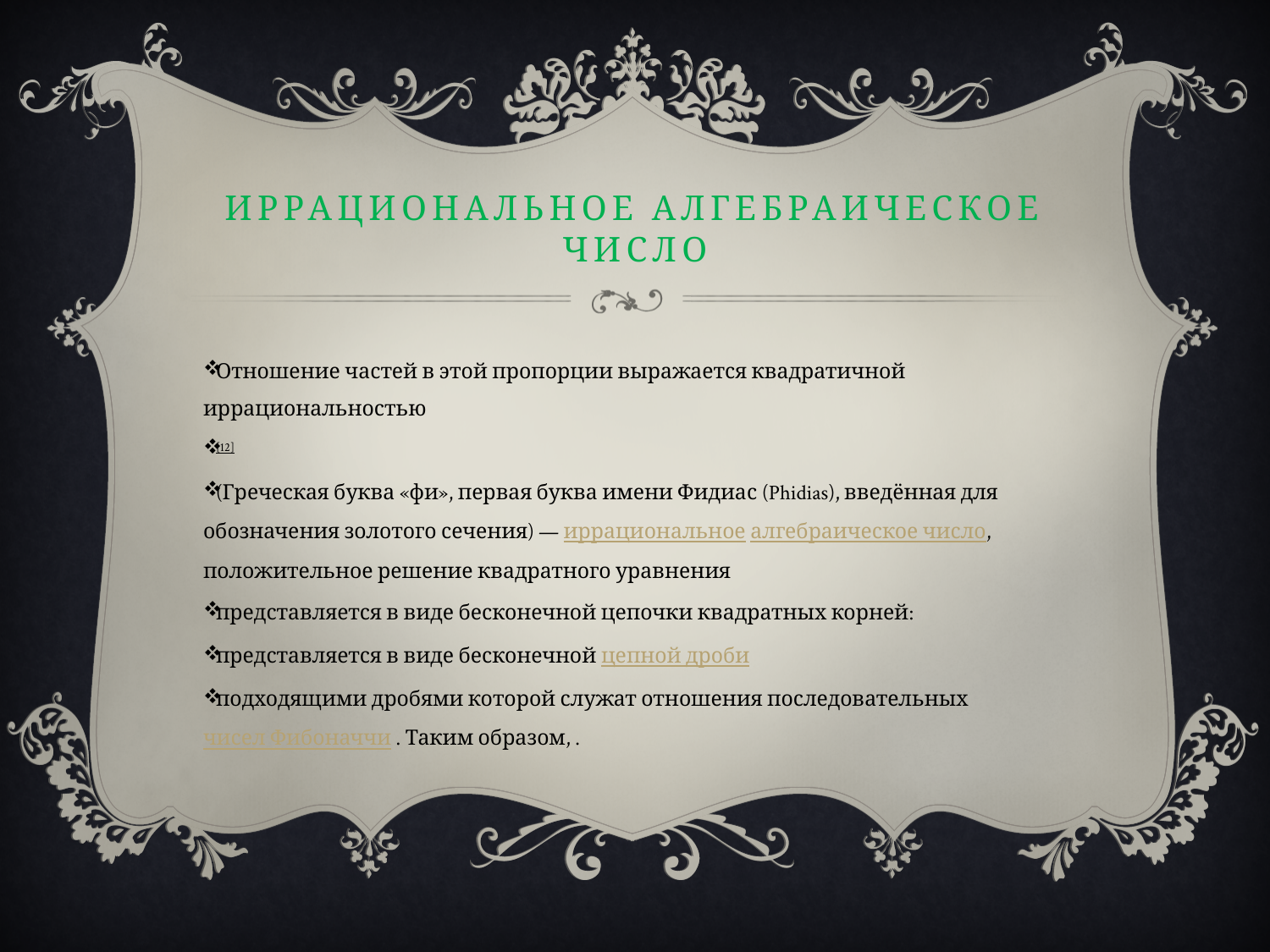

# Иррациональное алгебраическое число
Отношение частей в этой пропорции выражается квадратичной иррациональностью
[12]
(Греческая буква «фи», первая буква имени Фидиас (Phidias), введённая для обозначения золотого сечения) — иррациональное алгебраическое число, положительное решение квадратного уравнения
представляется в виде бесконечной цепочки квадратных корней:
представляется в виде бесконечной цепной дроби
подходящими дробями которой служат отношения последовательных чисел Фибоначчи . Таким образом, .